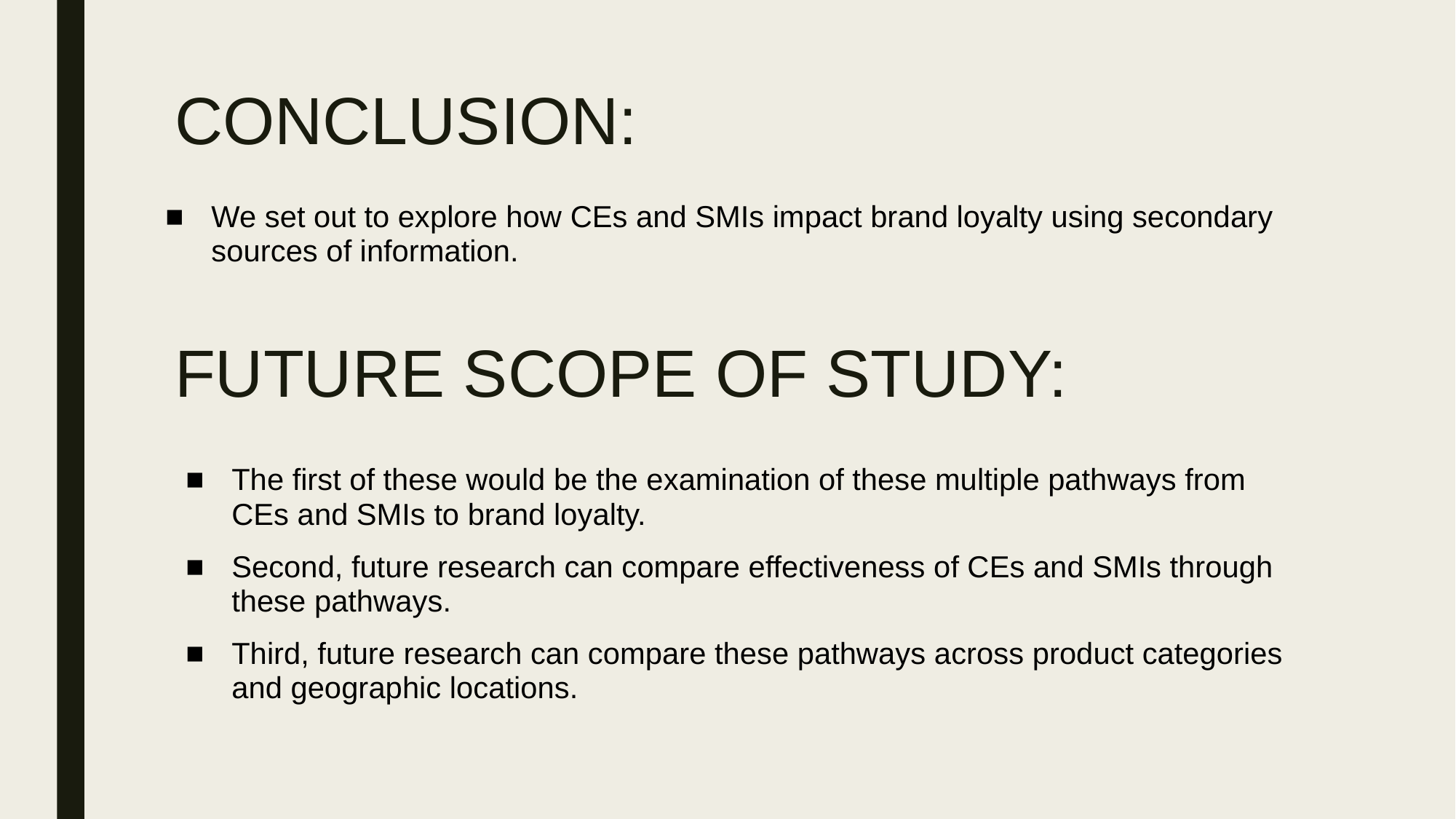

# CONCLUSION:
We set out to explore how CEs and SMIs impact brand loyalty using secondary sources of information.

FUTURE SCOPE OF STUDY:
The first of these would be the examination of these multiple pathways from CEs and SMIs to brand loyalty.
Second, future research can compare effectiveness of CEs and SMIs through these pathways.
Third, future research can compare these pathways across product categories and geographic locations.